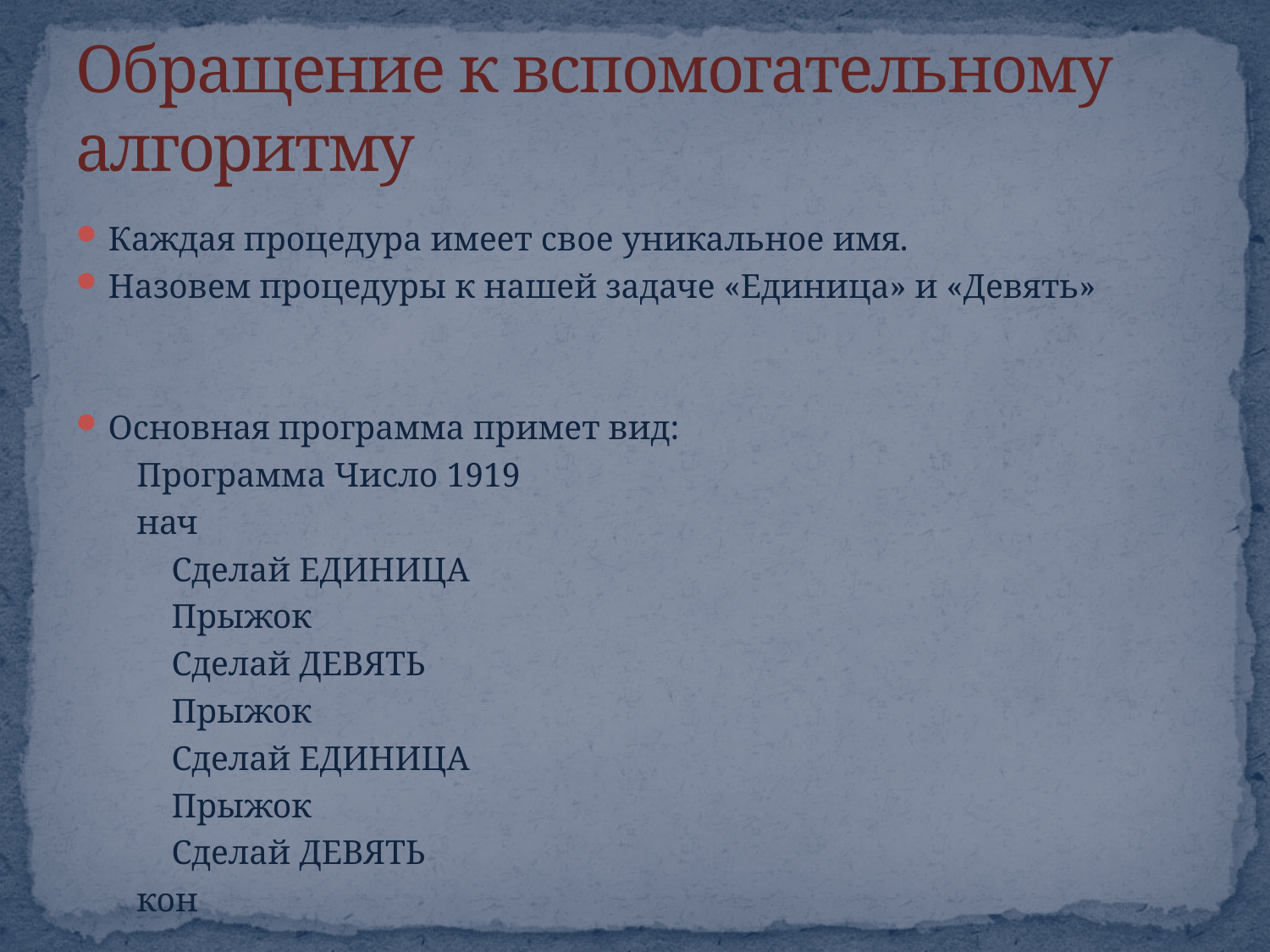

# Обращение к вспомогательному алгоритму
Каждая процедура имеет свое уникальное имя.
Назовем процедуры к нашей задаче «Единица» и «Девять»

Основная программа примет вид:
       Программа Число 1919
       нач
           Сделай ЕДИНИЦА
           Прыжок
           Сделай ДЕВЯТЬ
           Прыжок
           Сделай ЕДИНИЦА
           Прыжок
           Сделай ДЕВЯТЬ
       кон